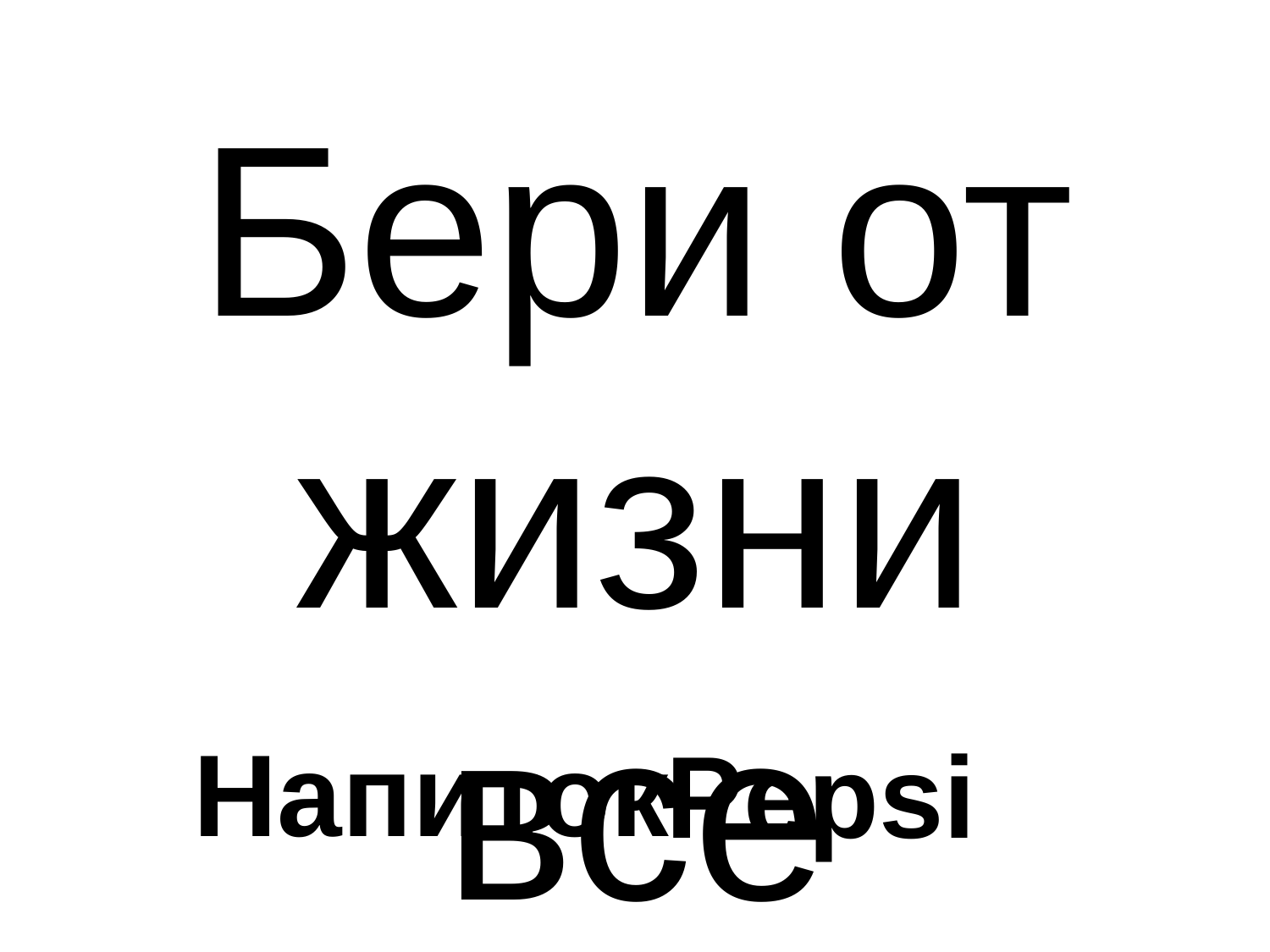

Бери от жизни все
# Напиток
Pepsi